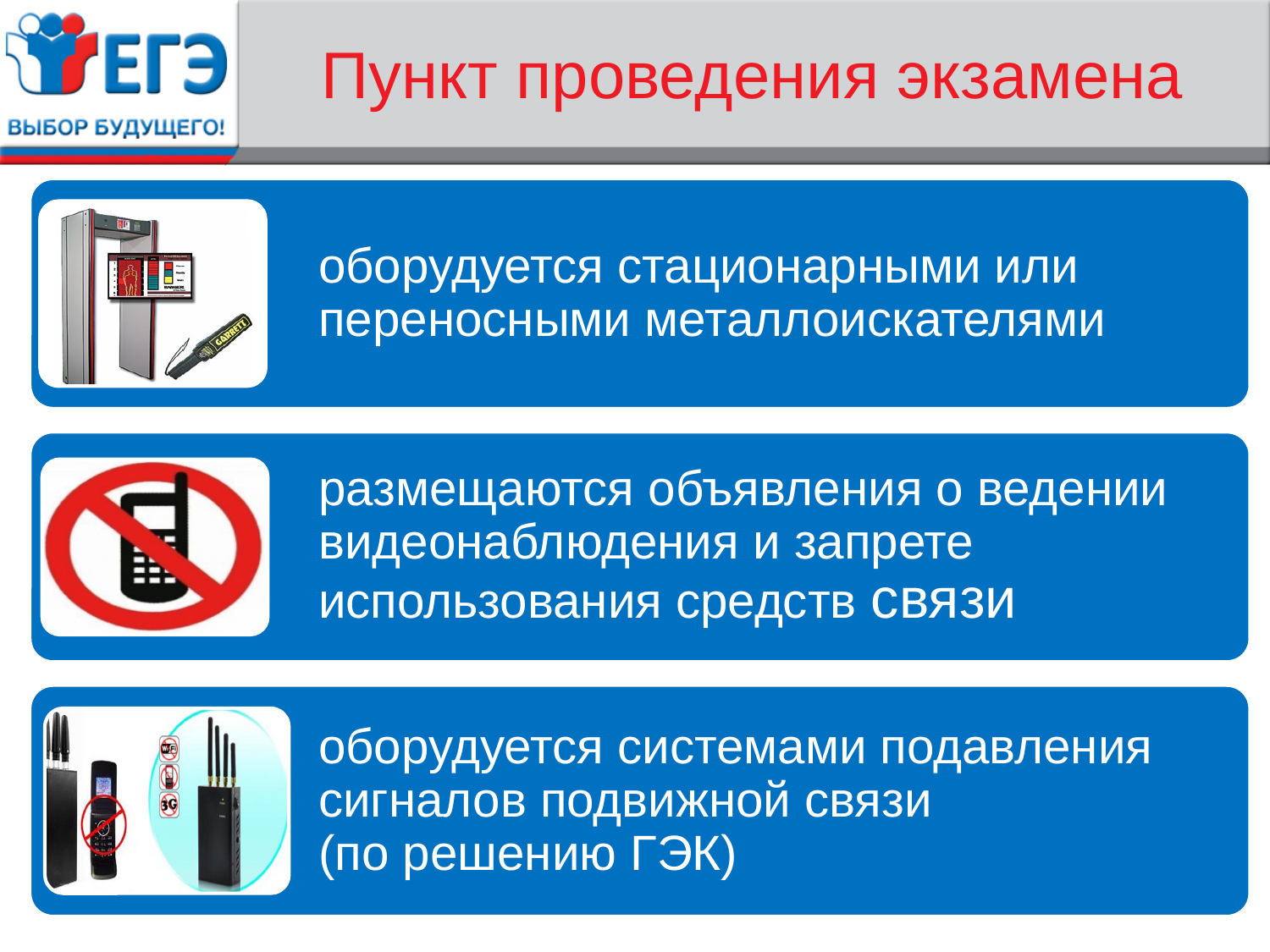

# Пункт проведения экзамена
оборудуется стационарными или переносными металлоискателями
размещаются объявления о ведении видеонаблюдения и запрете использования средств связи
оборудуется системами подавления сигналов подвижной связи
(по решению ГЭК)